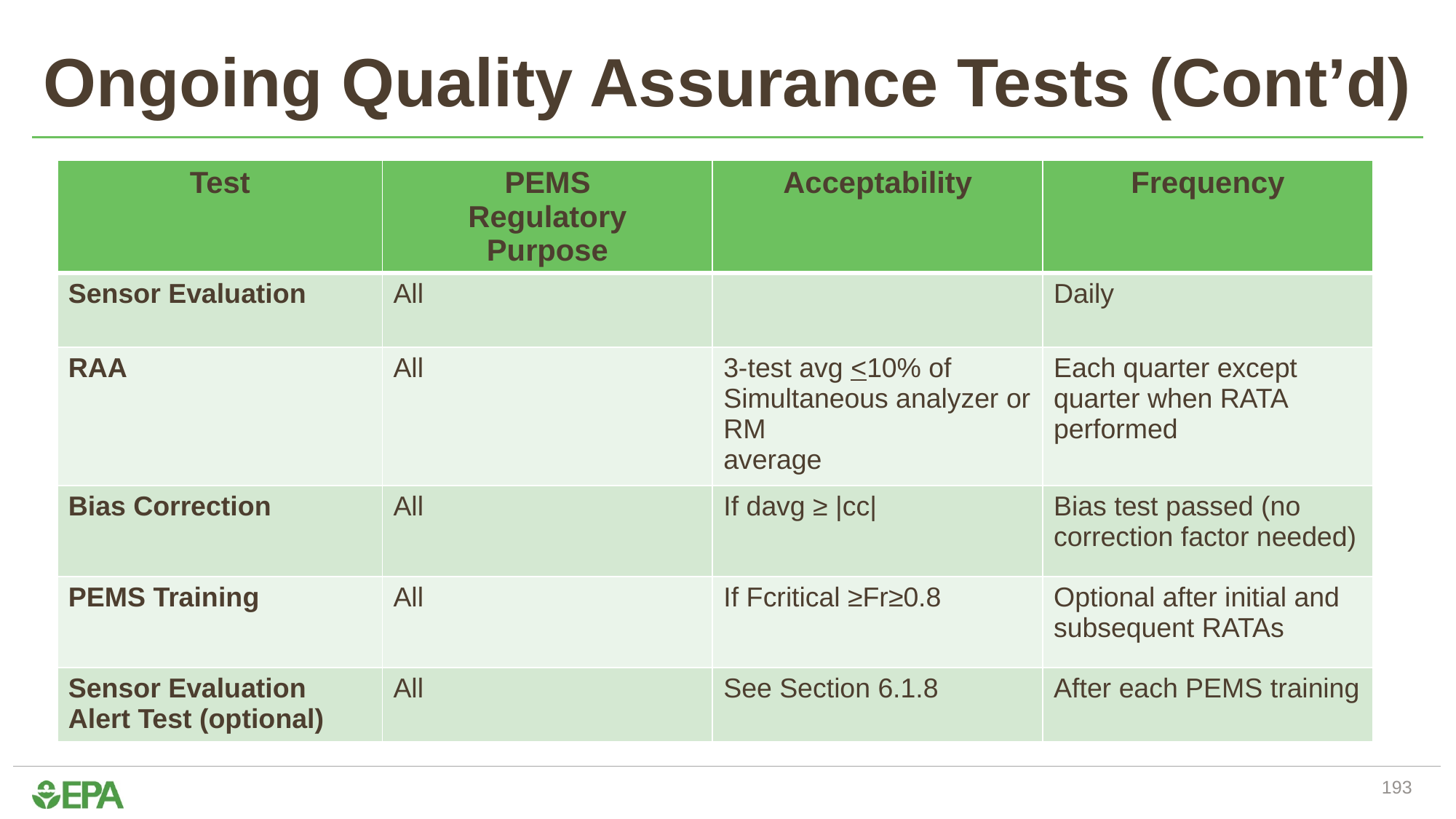

# Ongoing Quality Assurance Tests (Cont’d)
| Test | PEMS Regulatory Purpose | Acceptability | Frequency |
| --- | --- | --- | --- |
| Sensor Evaluation | All |  | Daily |
| RAA | All | 3-test avg <10% of Simultaneous analyzer or RM average | Each quarter except quarter when RATA performed |
| Bias Correction | All | If davg ≥ |cc| | Bias test passed (no correction factor needed) |
| PEMS Training | All | If Fcritical ≥Fr≥0.8 | Optional after initial and subsequent RATAs |
| Sensor Evaluation Alert Test (optional) | All | See Section 6.1.8 | After each PEMS training |